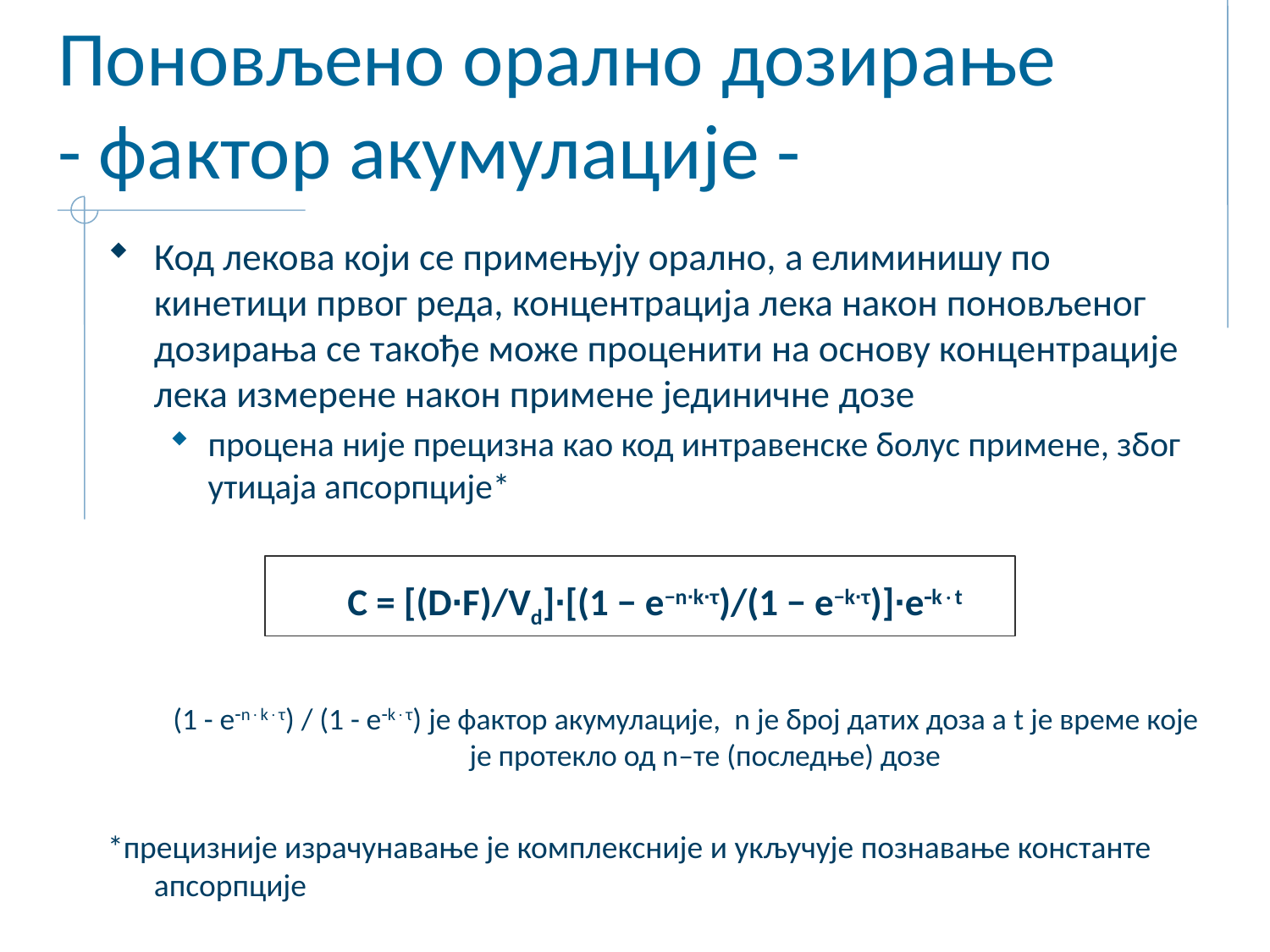

# Поновљено орално дозирање - фактор акумулације -
Код лекова који се примењују орално, а елиминишу по кинетици првог реда, концентрација лека након поновљеног дозирања се такође може проценити на основу концентрације лека измерене након примене јединичне дозе
процена није прецизна као код интравенске болус примене, због утицаја апсорпције*

C = [(D∙F)/Vd]∙[(1 − e−n∙k∙τ)/(1 − e−k∙τ)]∙e−k⋅t

(1 - e−n⋅k⋅τ) / (1 - e−k⋅τ) је фактор акумулације,  n је број датих доза а t је време које је протекло од n–те (последње) дозе

*прецизније израчунавање је комплексније и укључује познавање константе апсорпције